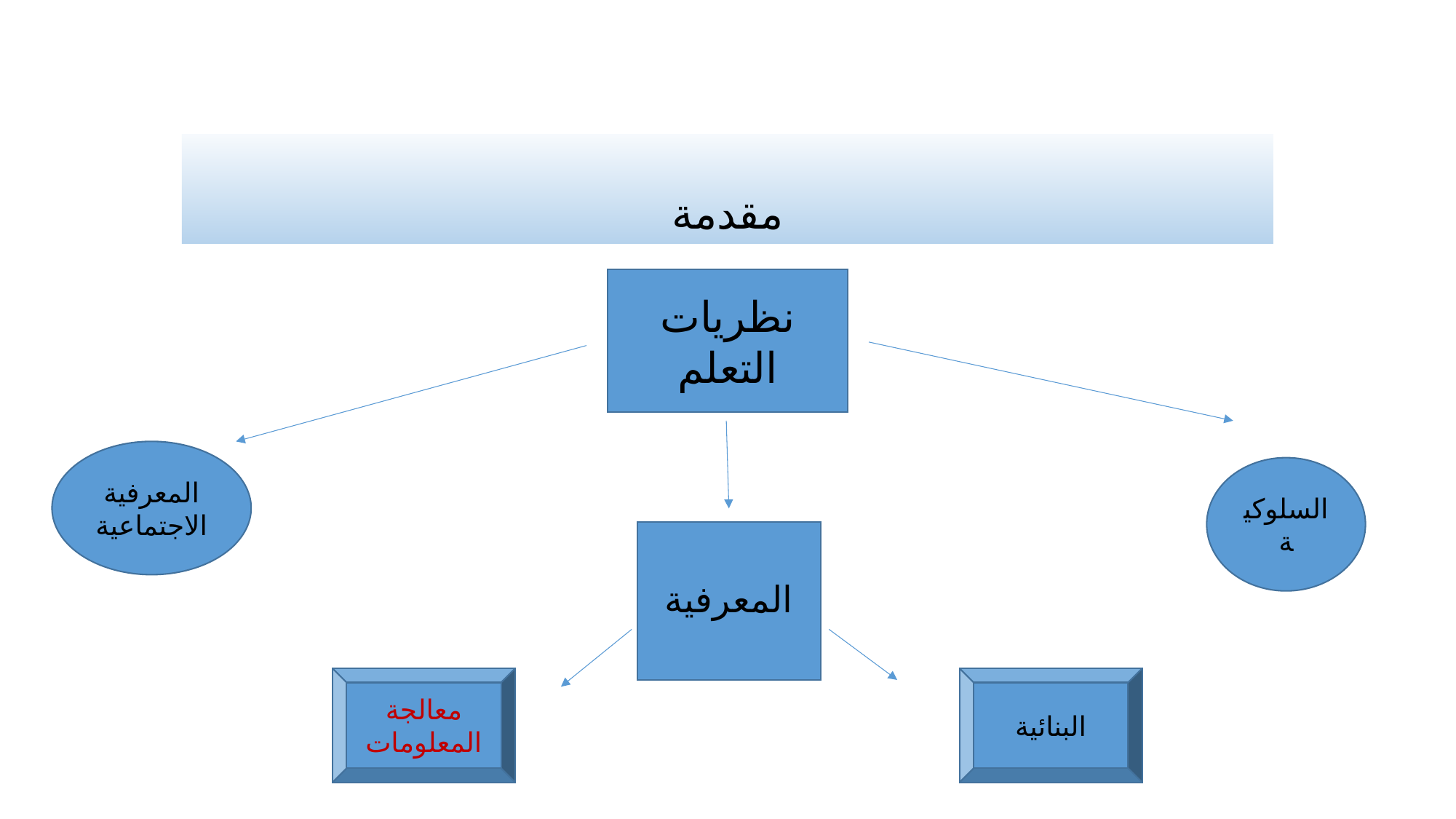

# مقدمة
نظريات التعلم
المعرفية الاجتماعية
السلوكية
المعرفية
البنائية
معالجة المعلومات